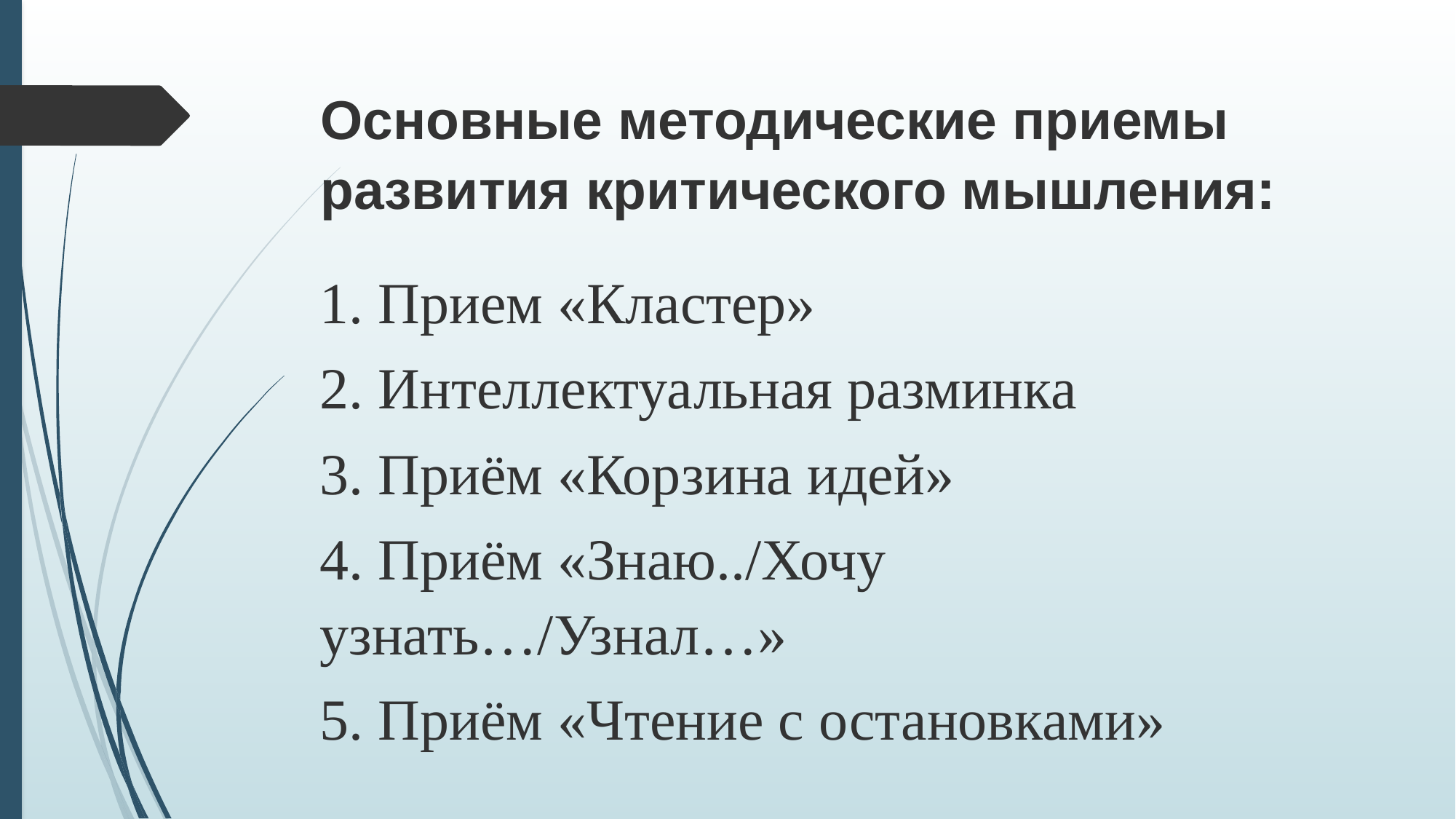

# Основные методические приемы развития критического мышления:
1. Прием «Кластер»
2. Интеллектуальная разминка
3. Приём «Корзина идей»
4. Приём «Знаю../Хочу узнать…/Узнал…»
5. Приём «Чтение с остановками»